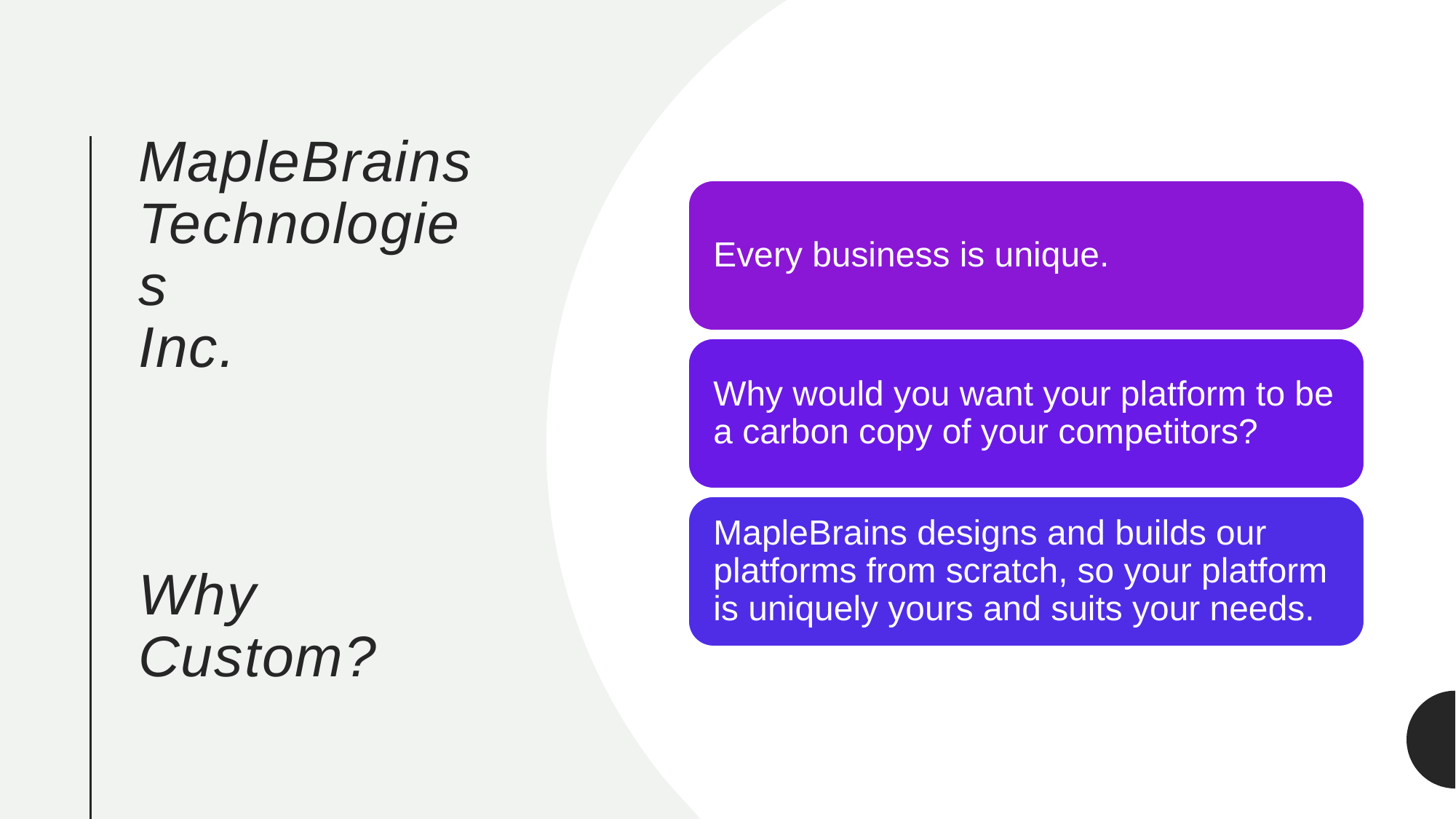

Every business is unique.
Why would you want your platform to be a carbon copy of your competitors?
MapleBrains designs and builds our platforms from scratch, so your platform is uniquely yours and suits your needs.
# MapleBrains Technologies Inc. Why Custom?